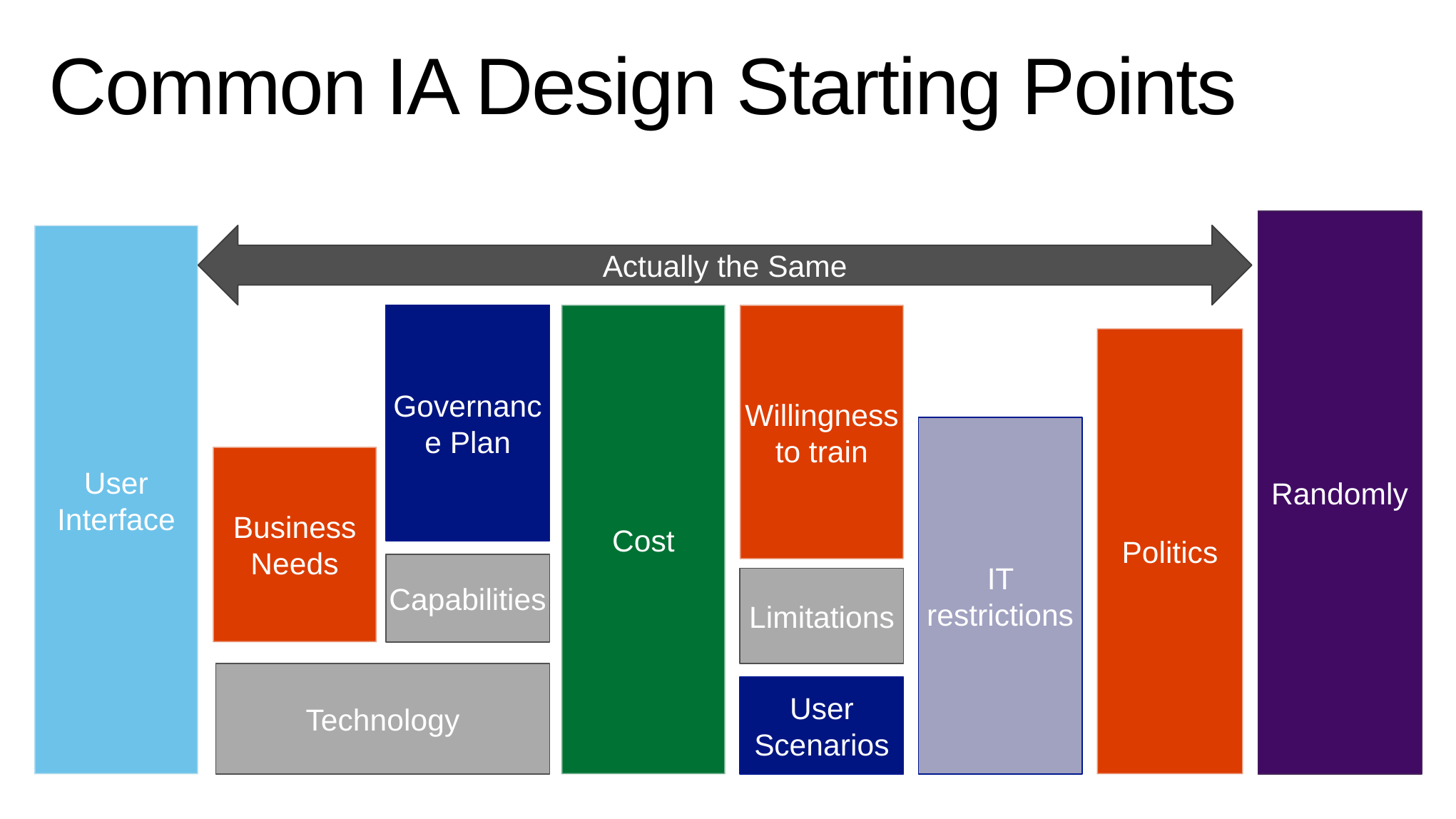

# Common IA Design Starting Points
Randomly
User Interface
Actually the Same
Governance Plan
Willingness to train
Cost
Politics
IT restrictions
Business Needs
Capabilities
Limitations
Technology
User Scenarios